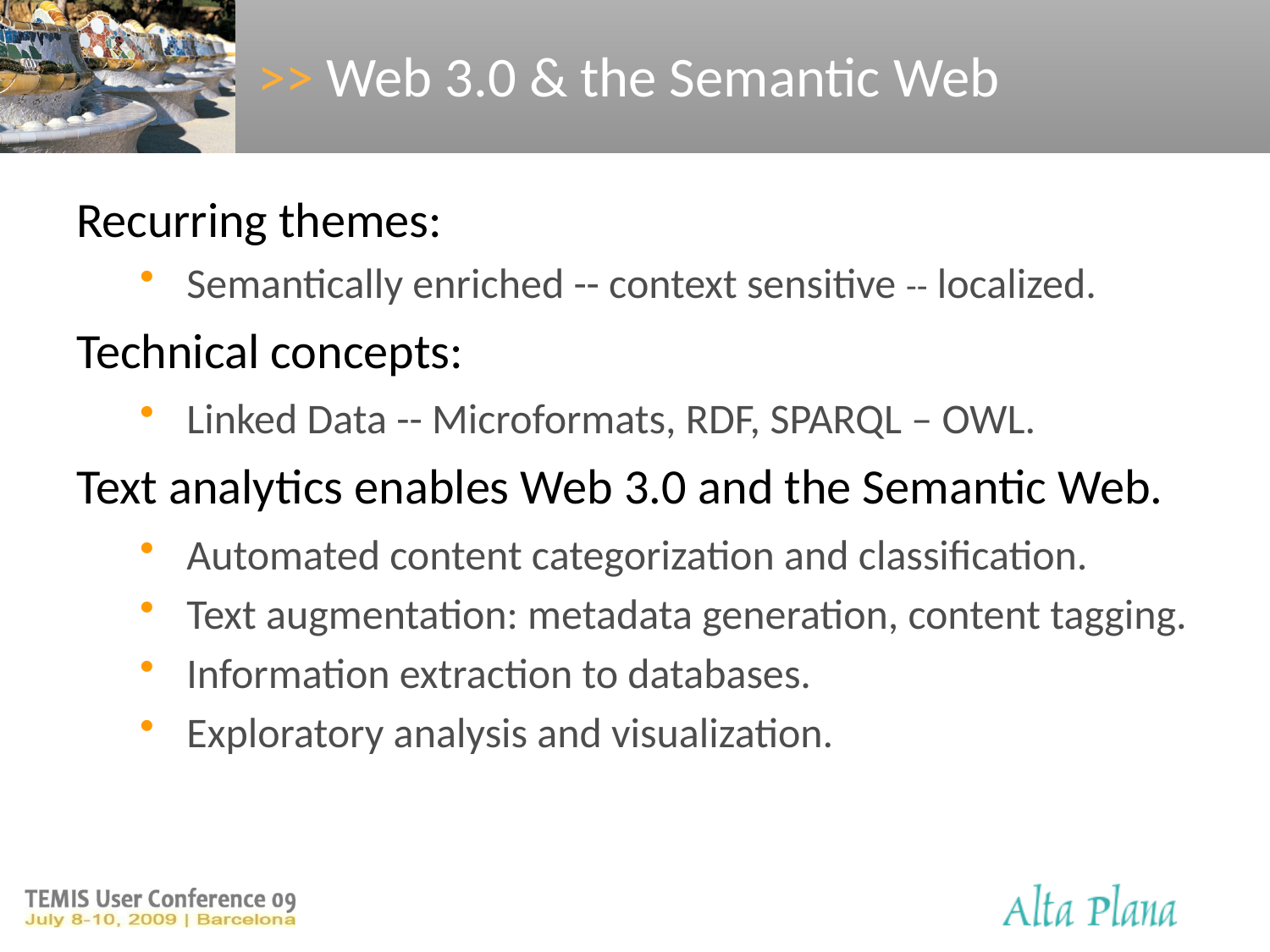

# >> Web 3.0 & the Semantic Web
Recurring themes:
Semantically enriched -- context sensitive -- localized.
Technical concepts:
Linked Data -- Microformats, RDF, SPARQL – OWL.
Text analytics enables Web 3.0 and the Semantic Web.
Automated content categorization and classification.
Text augmentation: metadata generation, content tagging.
Information extraction to databases.
Exploratory analysis and visualization.